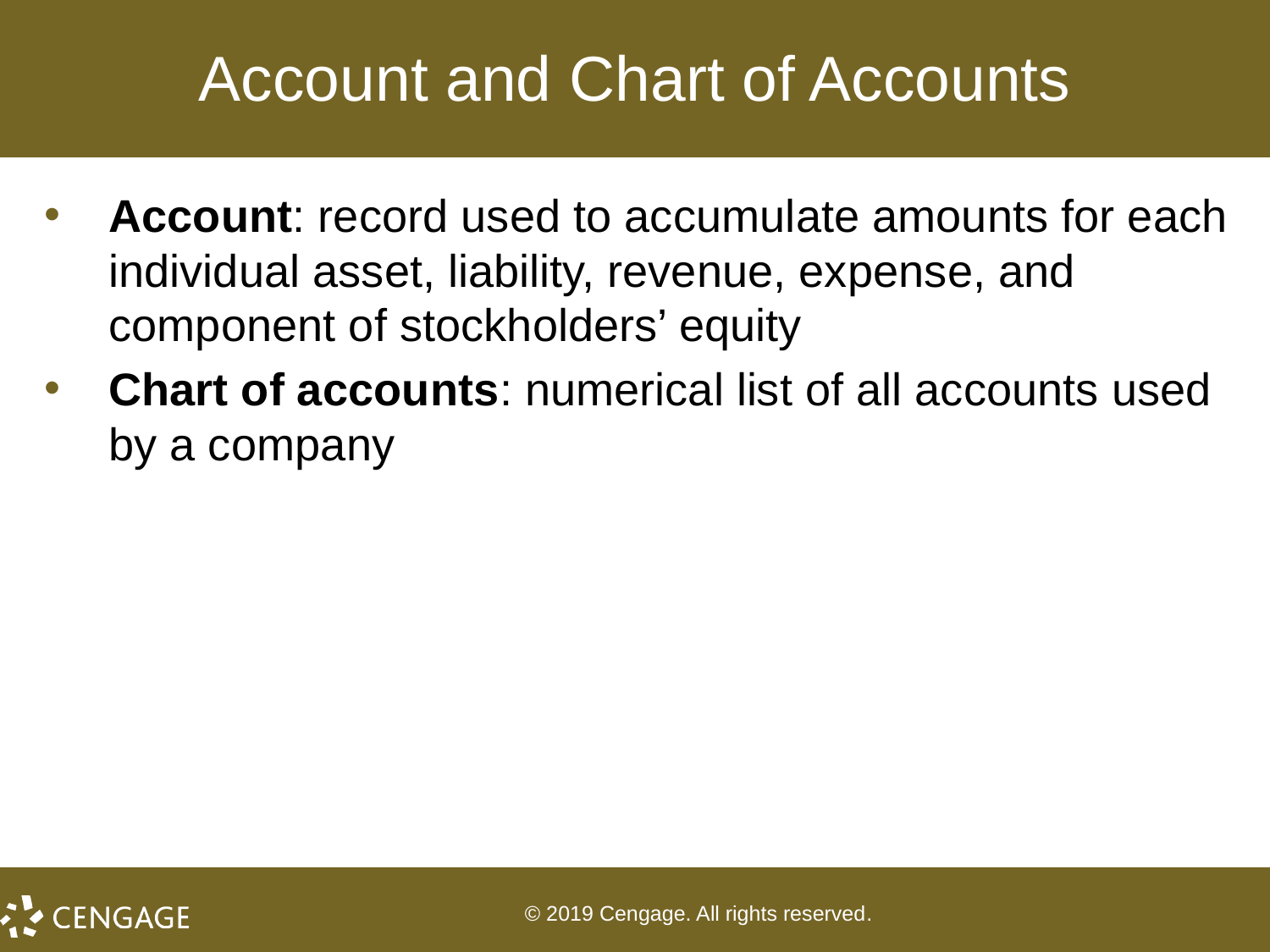

# Account and Chart of Accounts
Account: record used to accumulate amounts for each individual asset, liability, revenue, expense, and component of stockholders’ equity
Chart of accounts: numerical list of all accounts used by a company